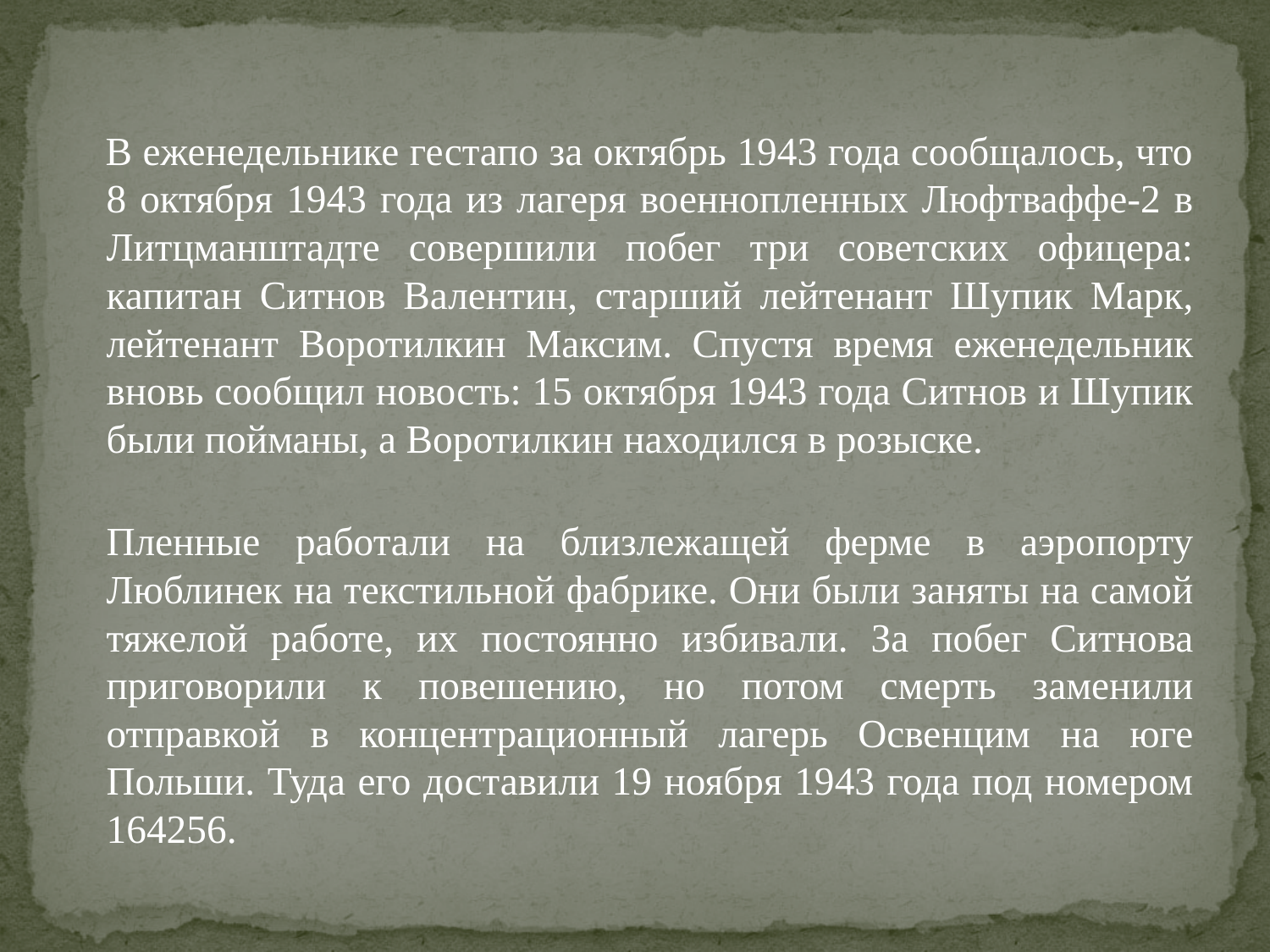

#
    В еженедельнике гестапо за октябрь 1943 года сообщалось, что 8 октября 1943 года из лагеря военнопленных Люфтваффе-2 в Литцманштадте совершили побег три советских офицера: капитан Ситнов Валентин, старший лейтенант Шупик Марк, лейтенант Воротилкин Максим. Спустя время еженедельник вновь сообщил новость: 15 октября 1943 года Ситнов и Шупик были пойманы, а Воротилкин находился в розыске.
Пленные работали на близлежащей ферме в аэропорту Люблинек на текстильной фабрике. Они были заняты на самой тяжелой работе, их постоянно избивали. За побег Ситнова приговорили к повешению, но потом смерть заменили отправкой в концентрационный лагерь Освенцим на юге Польши. Туда его доставили 19 ноября 1943 года под номером 164256.